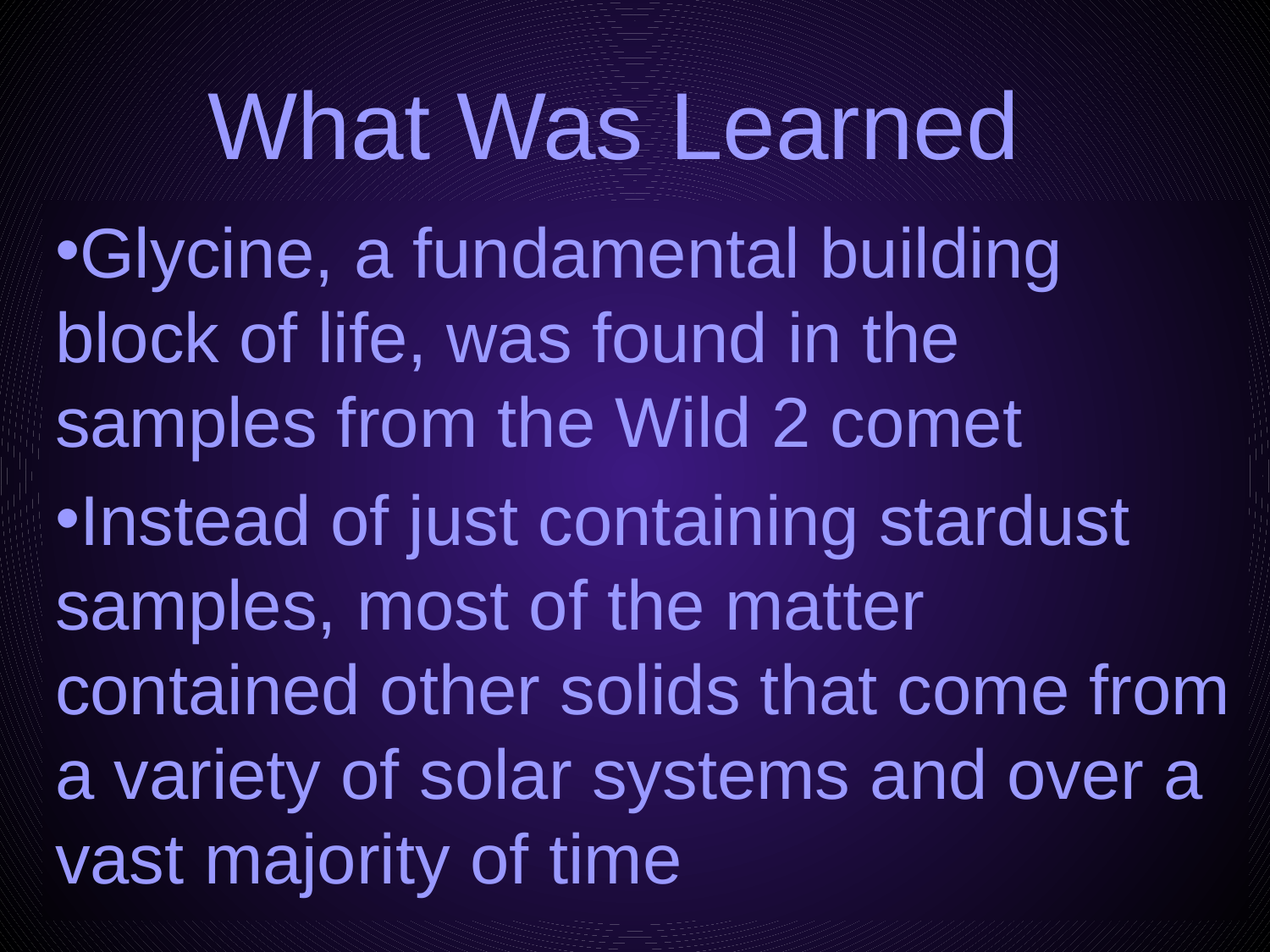

# What Was Learned
Glycine, a fundamental building block of life, was found in the samples from the Wild 2 comet
Instead of just containing stardust samples, most of the matter contained other solids that come from a variety of solar systems and over a vast majority of time